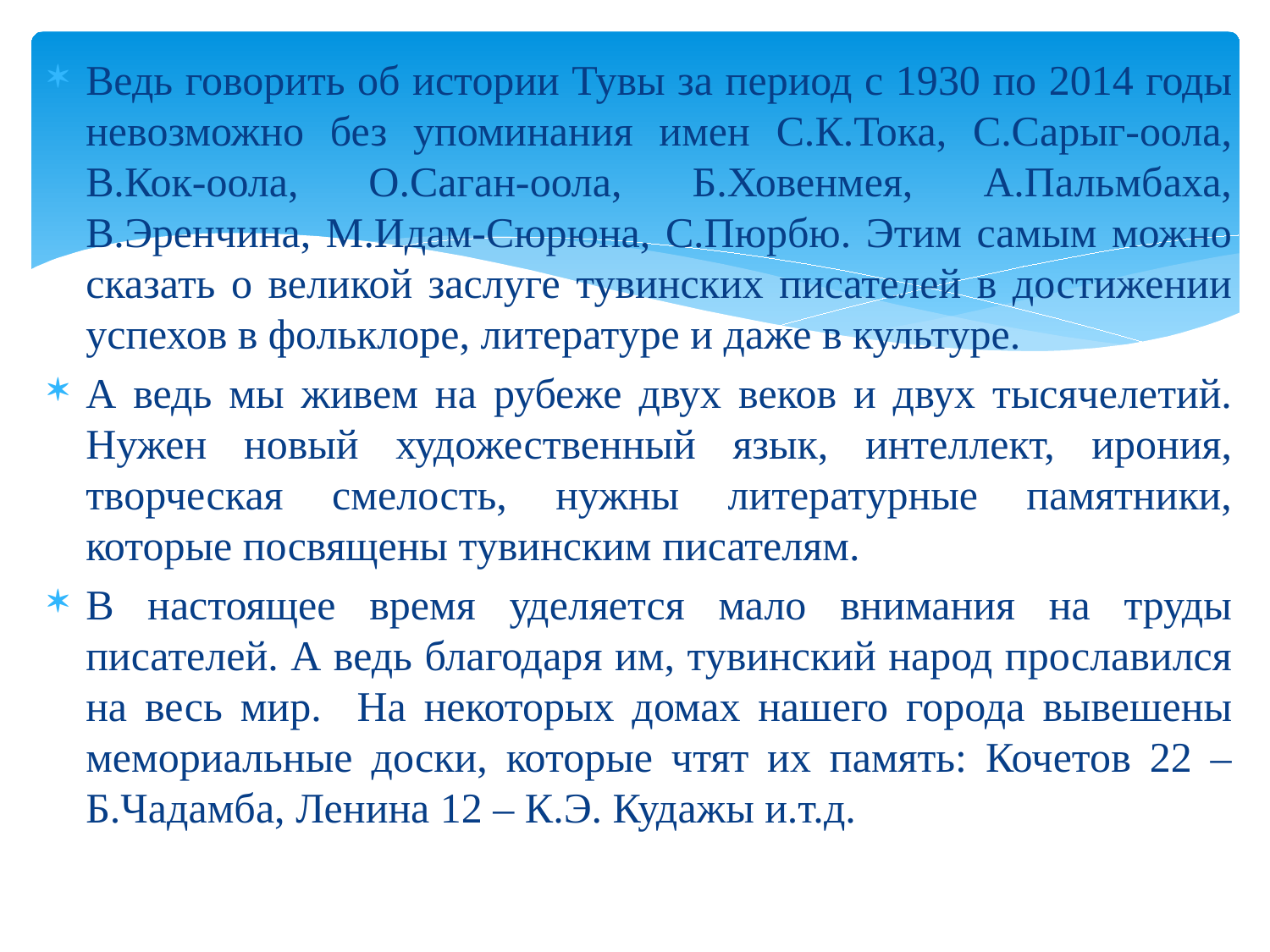

Ведь говорить об истории Тувы за период с 1930 по 2014 годы невозможно без упоминания имен С.К.Тока, С.Сарыг-оола, В.Кок-оола, О.Саган-оола, Б.Ховенмея, А.Пальмбаха, В.Эренчина, М.Идам-Сюрюна, С.Пюрбю. Этим самым можно сказать о великой заслуге тувинских писателей в достижении успехов в фольклоре, литературе и даже в культуре.
А ведь мы живем на рубеже двух веков и двух тысячелетий. Нужен новый художественный язык, интеллект, ирония, творческая смелость, нужны литературные памятники, которые посвящены тувинским писателям.
В настоящее время уделяется мало внимания на труды писателей. А ведь благодаря им, тувинский народ прославился на весь мир.  На некоторых домах нашего города вывешены мемориальные доски, которые чтят их память: Кочетов 22 – Б.Чадамба, Ленина 12 – К.Э. Кудажы и.т.д.